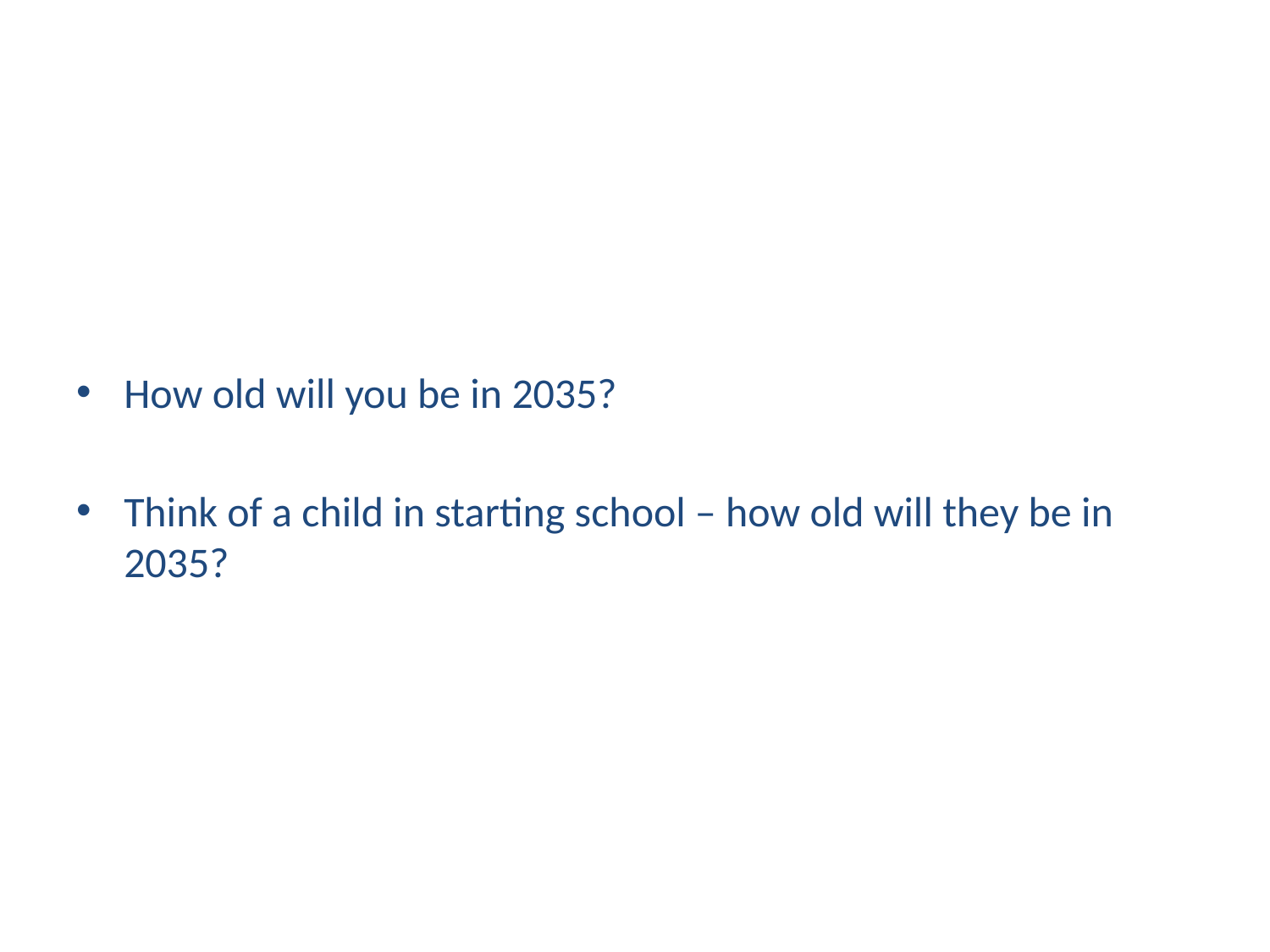

How old will you be in 2035?

Think of a child in starting school – how old will they be in 2035?